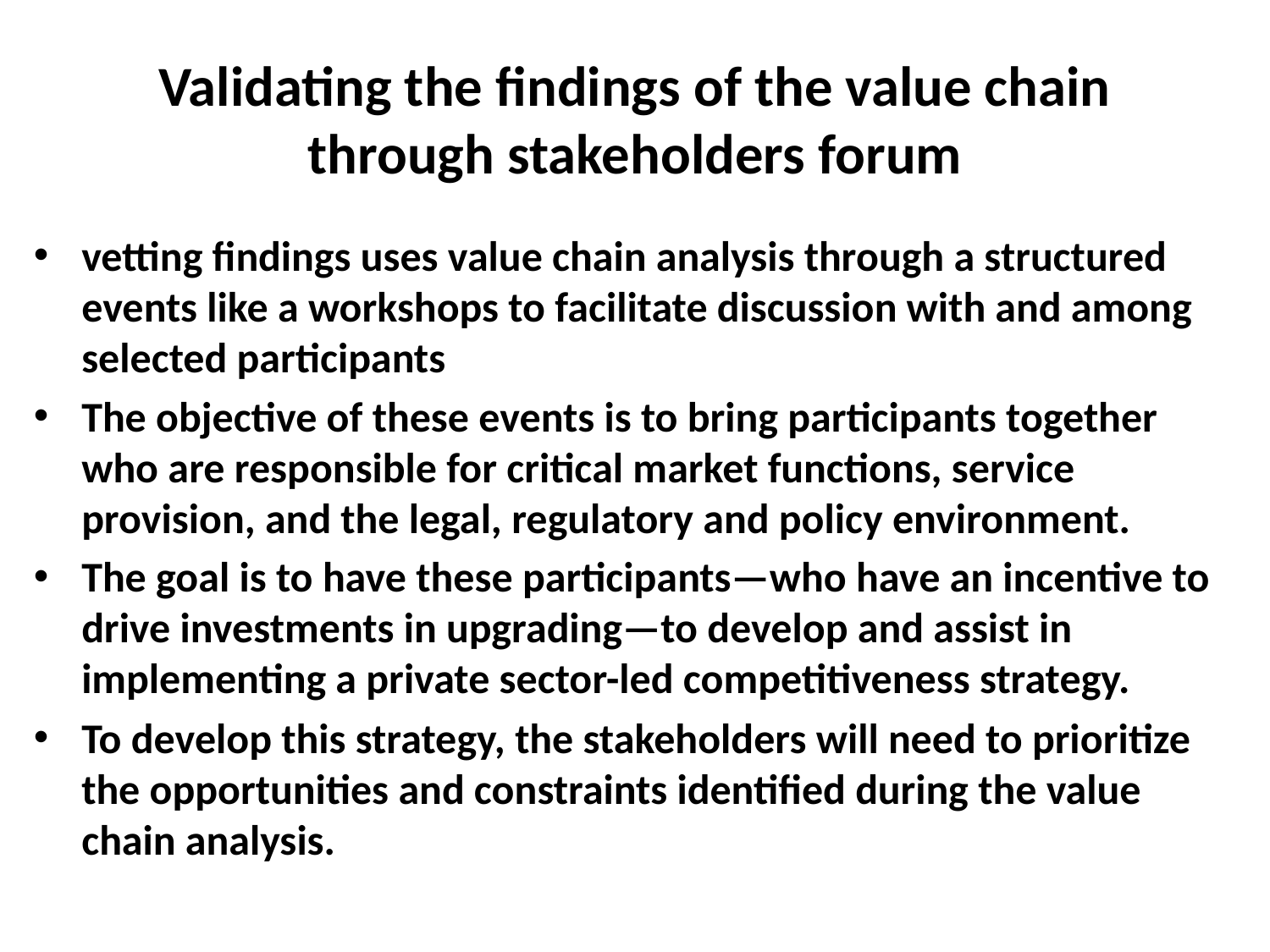

# Validating the findings of the value chain through stakeholders forum
vetting findings uses value chain analysis through a structured events like a workshops to facilitate discussion with and among selected participants
The objective of these events is to bring participants together who are responsible for critical market functions, service provision, and the legal, regulatory and policy environment.
The goal is to have these participants—who have an incentive to drive investments in upgrading—to develop and assist in implementing a private sector-led competitiveness strategy.
To develop this strategy, the stakeholders will need to prioritize the opportunities and constraints identified during the value chain analysis.